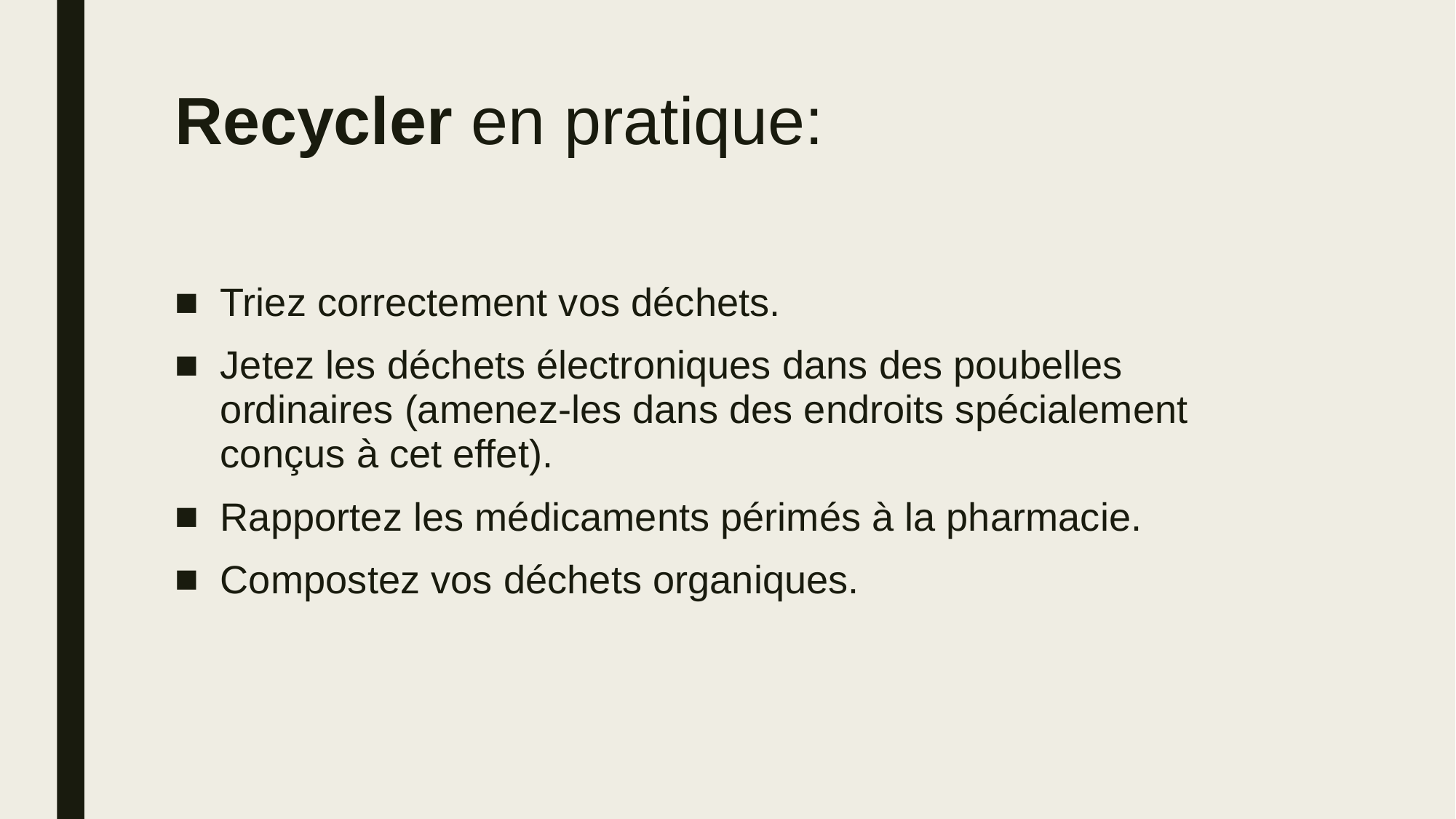

# Recycler en pratique:
Triez correctement vos déchets.
Jetez les déchets électroniques dans des poubelles ordinaires (amenez-les dans des endroits spécialement conçus à cet effet).
Rapportez les médicaments périmés à la pharmacie.
Compostez vos déchets organiques.